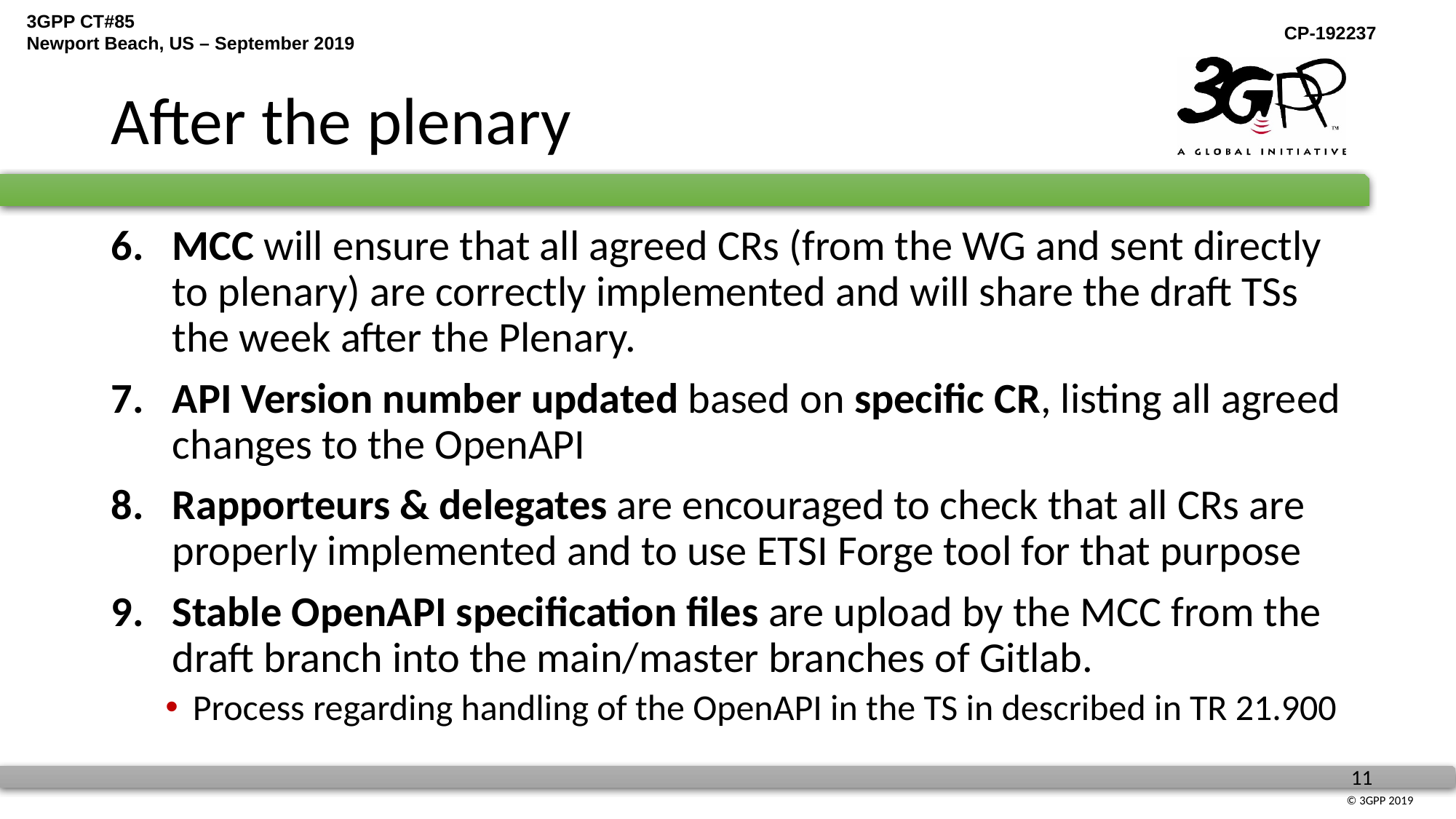

# After the plenary
MCC will ensure that all agreed CRs (from the WG and sent directly to plenary) are correctly implemented and will share the draft TSs the week after the Plenary.
API Version number updated based on specific CR, listing all agreed changes to the OpenAPI
Rapporteurs & delegates are encouraged to check that all CRs are properly implemented and to use ETSI Forge tool for that purpose
Stable OpenAPI specification files are upload by the MCC from the draft branch into the main/master branches of Gitlab.
Process regarding handling of the OpenAPI in the TS in described in TR 21.900